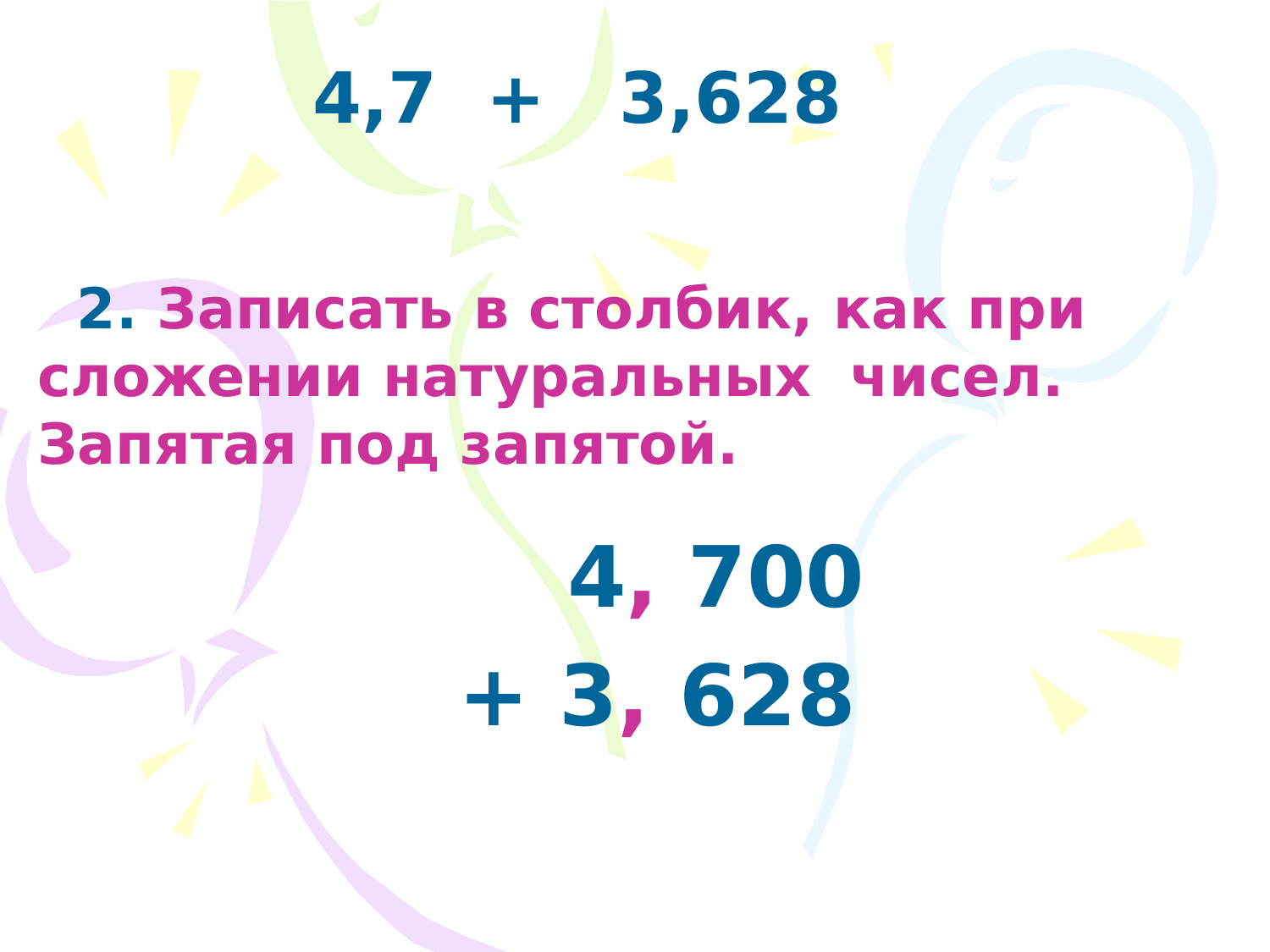

#
4,7  +   3,628
  2. Записать в столбик, как при   сложении натуральных  чисел. Запятая под запятой.

    4, 700
+ 3, 628